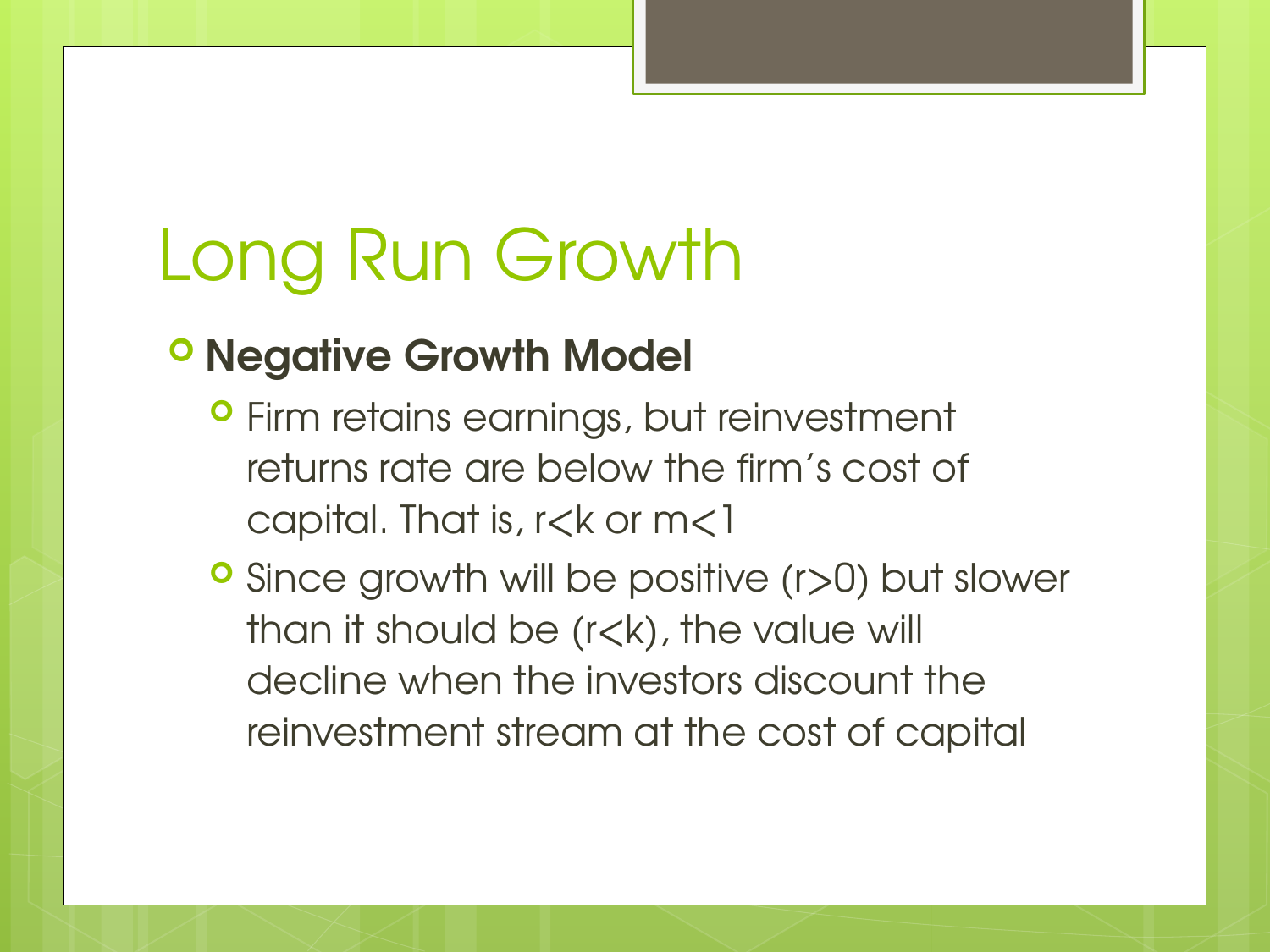

# Long Run Growth
Negative Growth Model
Firm retains earnings, but reinvestment returns rate are below the firm’s cost of capital. That is, r<k or m<1
Since growth will be positive (r>0) but slower than it should be (r<k), the value will decline when the investors discount the reinvestment stream at the cost of capital